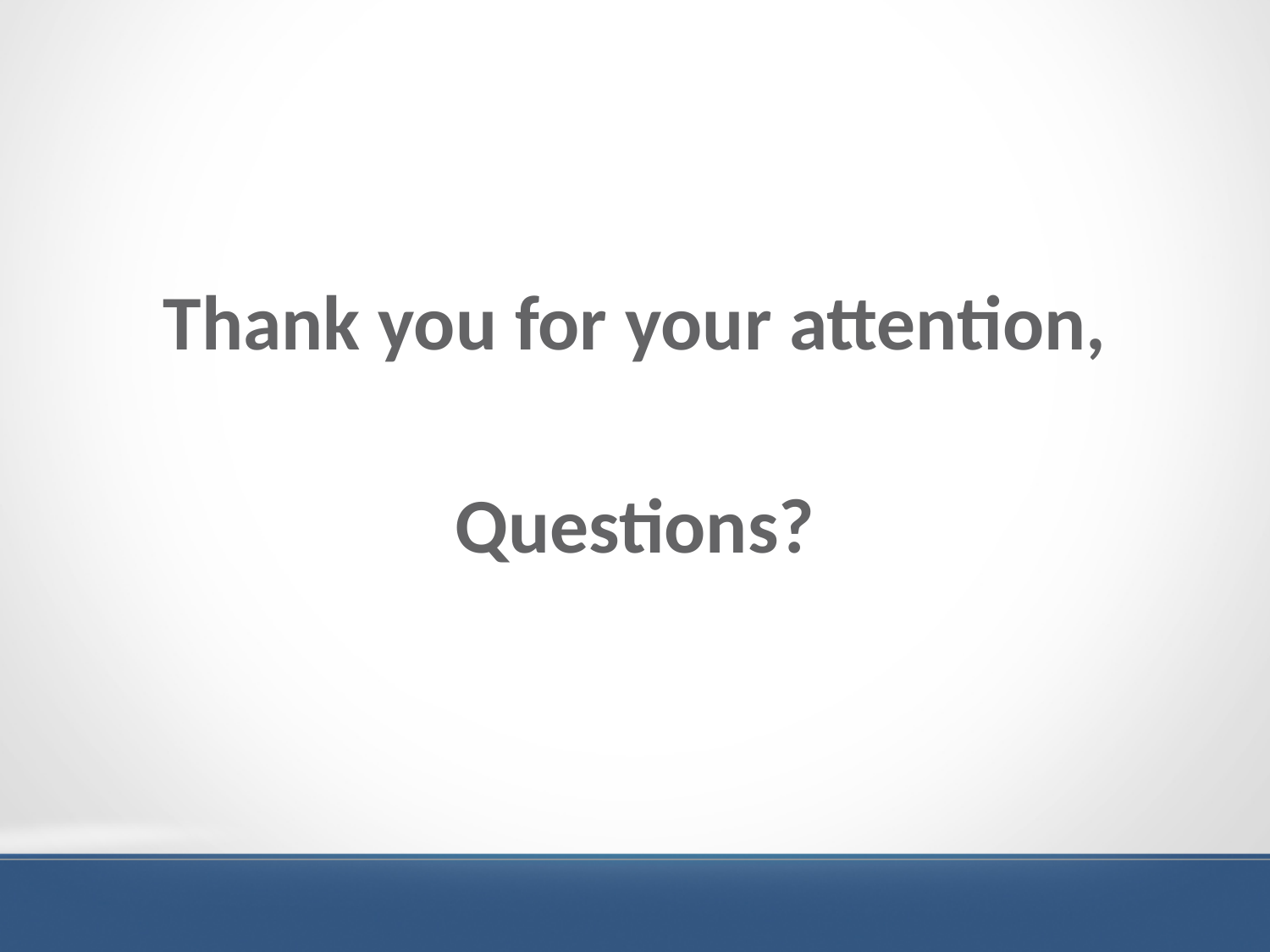

# Thank you for your attention, Questions?